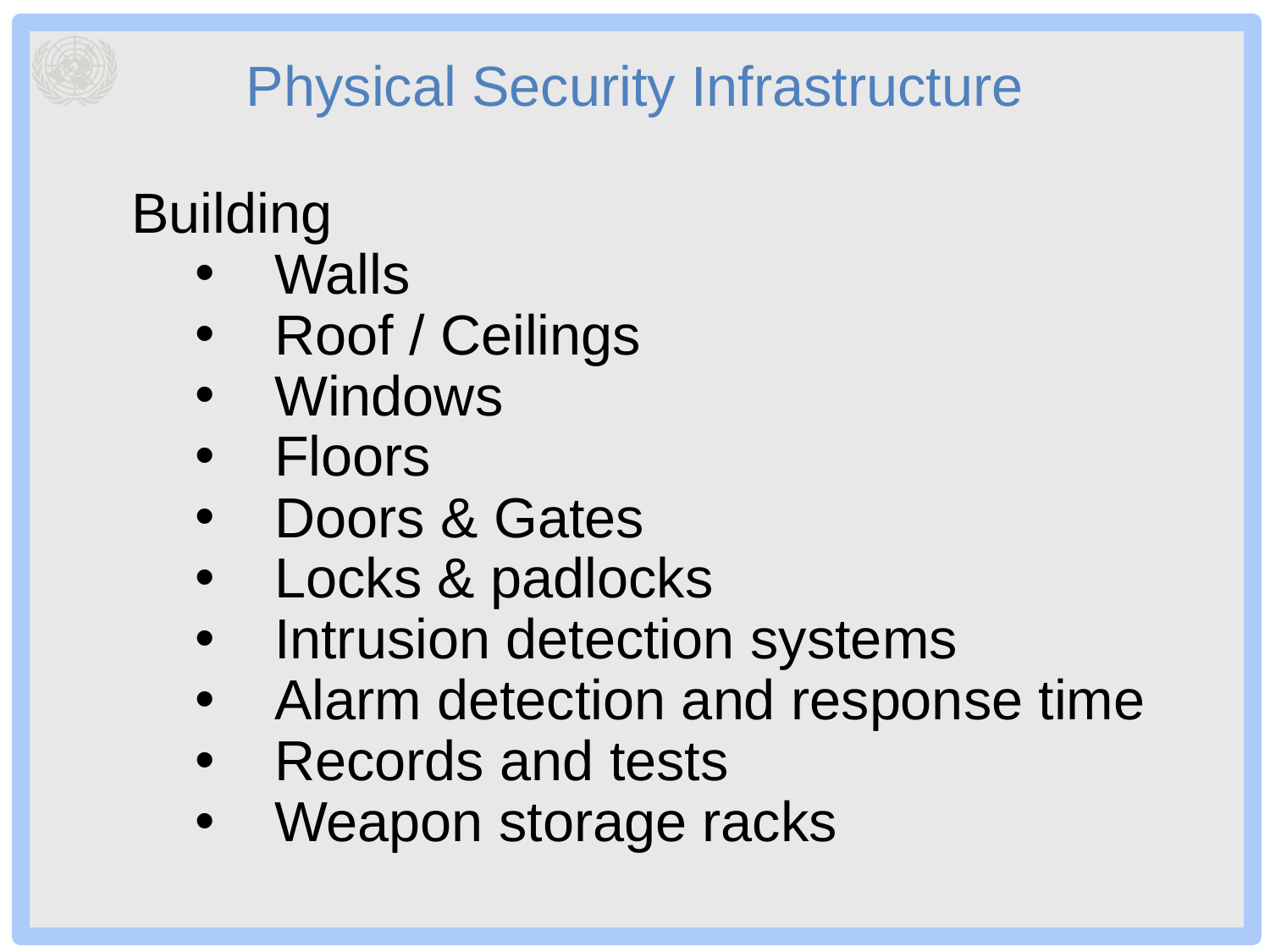

# Physical Security Infrastructure
Building
Walls
Roof / Ceilings
Windows
Floors
Doors & Gates
Locks & padlocks
Intrusion detection systems
Alarm detection and response time
Records and tests
Weapon storage racks